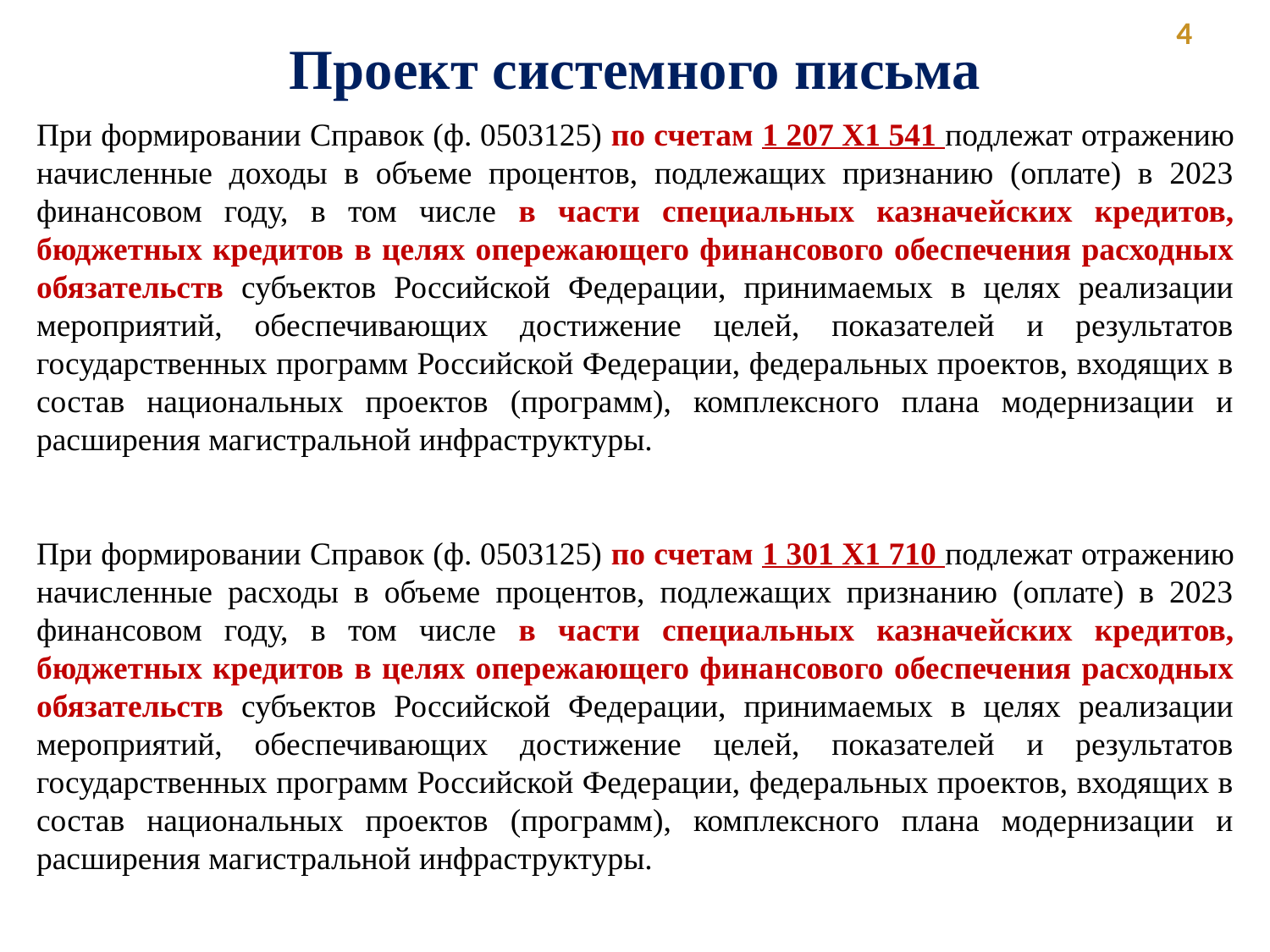

4
Проект системного письма
При формировании Справок (ф. 0503125) по счетам 1 207 Х1 541 подлежат отражению начисленные доходы в объеме процентов, подлежащих признанию (оплате) в 2023 финансовом году, в том числе в части специальных казначейских кредитов, бюджетных кредитов в целях опережающего финансового обеспечения расходных обязательств субъектов Российской Федерации, принимаемых в целях реализации мероприятий, обеспечивающих достижение целей, показателей и результатов государственных программ Российской Федерации, федеральных проектов, входящих в состав национальных проектов (программ), комплексного плана модернизации и расширения магистральной инфраструктуры.

При формировании Справок (ф. 0503125) по счетам 1 301 Х1 710 подлежат отражению начисленные расходы в объеме процентов, подлежащих признанию (оплате) в 2023 финансовом году, в том числе в части специальных казначейских кредитов, бюджетных кредитов в целях опережающего финансового обеспечения расходных обязательств субъектов Российской Федерации, принимаемых в целях реализации мероприятий, обеспечивающих достижение целей, показателей и результатов государственных программ Российской Федерации, федеральных проектов, входящих в состав национальных проектов (программ), комплексного плана модернизации и расширения магистральной инфраструктуры.